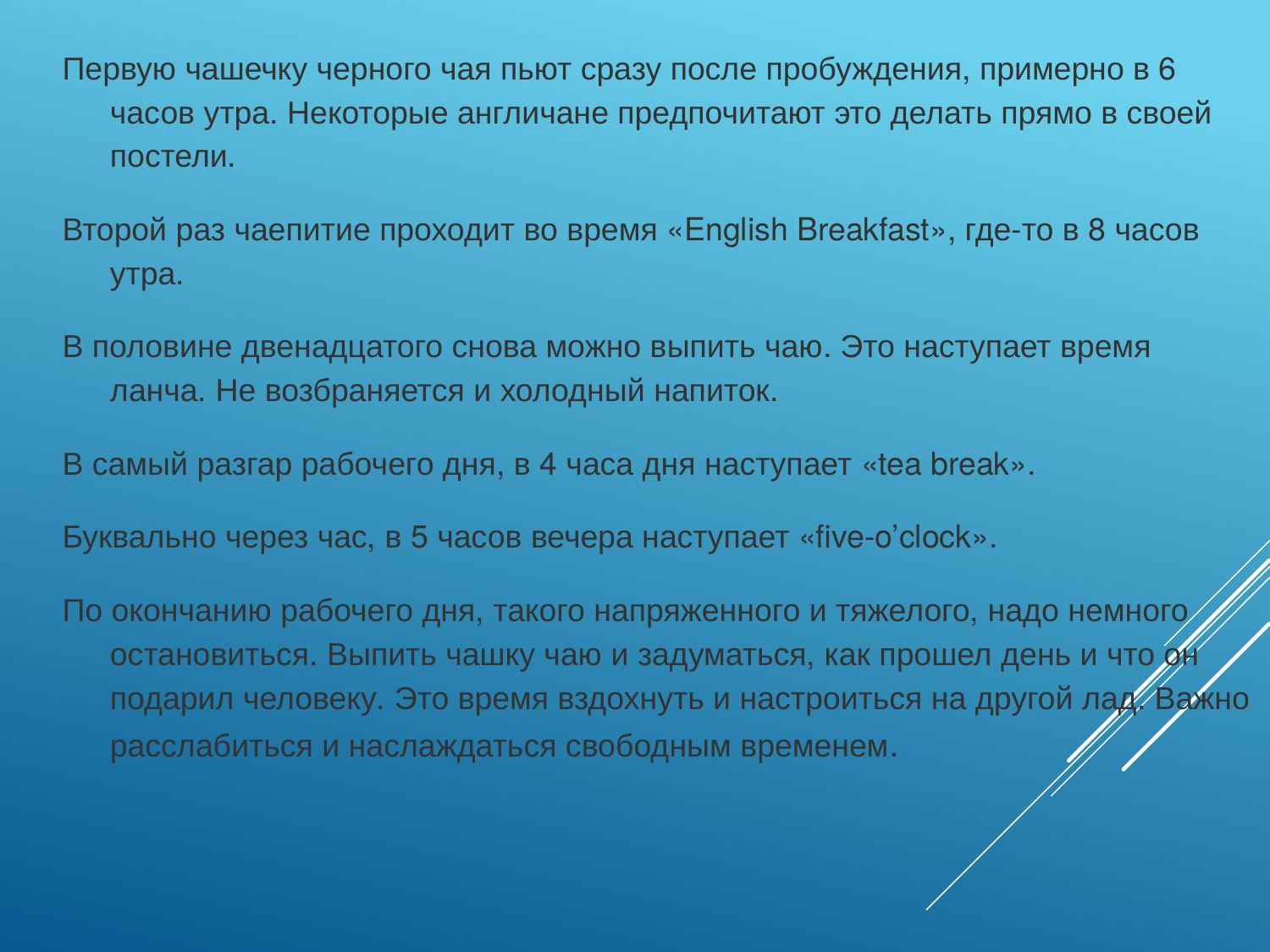

Первую чашечку черного чая пьют сразу после пробуждения, примерно в 6 часов утра. Некоторые англичане предпочитают это делать прямо в своей постели.
Второй раз чаепитие проходит во время «English Breakfast», где-то в 8 часов утра.
В половине двенадцатого снова можно выпить чаю. Это наступает время ланча. Не возбраняется и холодный напиток.
В самый разгар рабочего дня, в 4 часа дня наступает «tea break».
Буквально через час, в 5 часов вечера наступает «five-o’clock».
По окончанию рабочего дня, такого напряженного и тяжелого, надо немного остановиться. Выпить чашку чаю и задуматься, как прошел день и что он подарил человеку. Это время вздохнуть и настроиться на другой лад. Важно расслабиться и наслаждаться свободным временем.